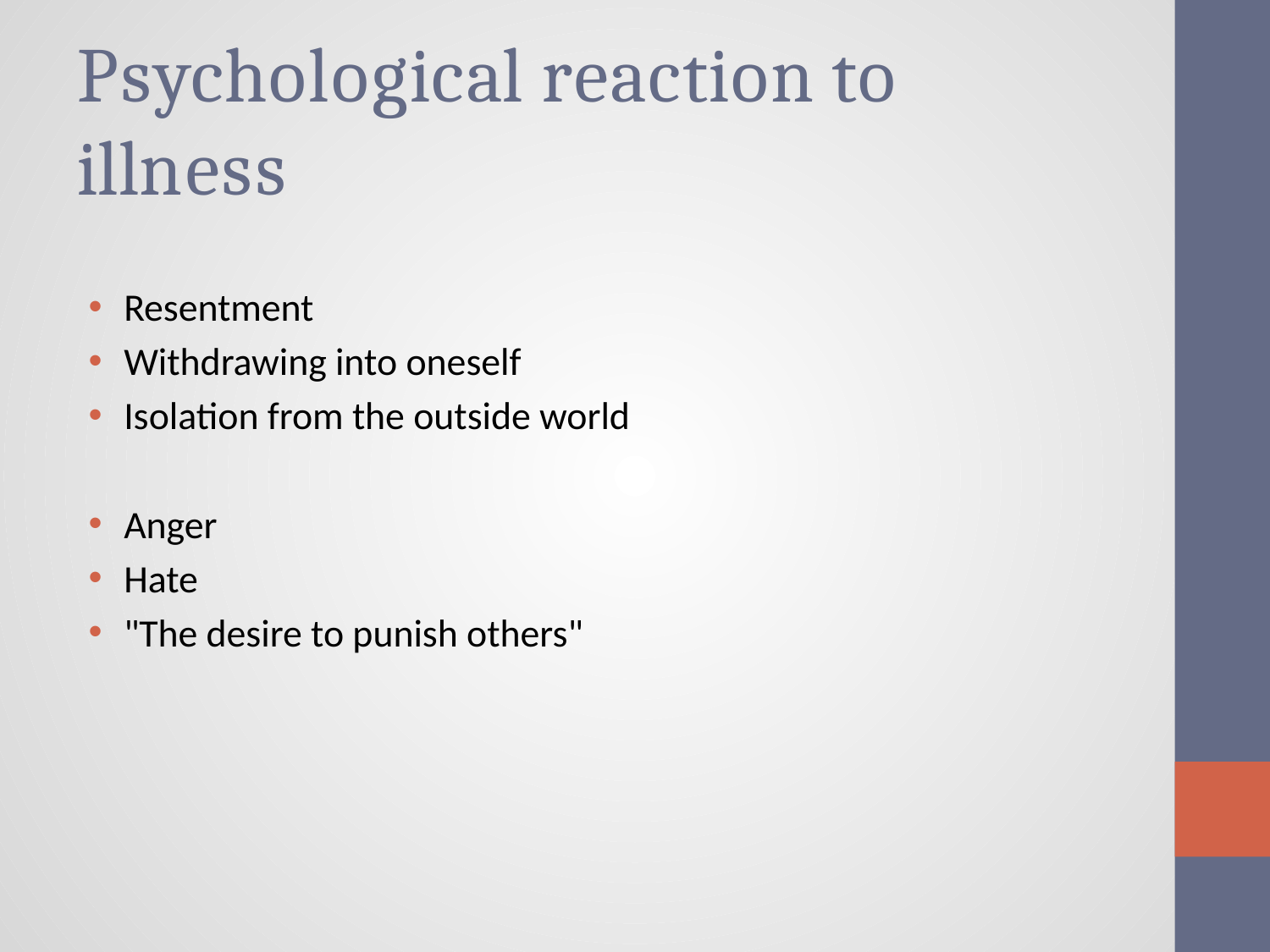

# Psychological reaction to illness

Resentment
Withdrawing into oneself
Isolation from the outside world

Anger
Hate
"The desire to punish others"